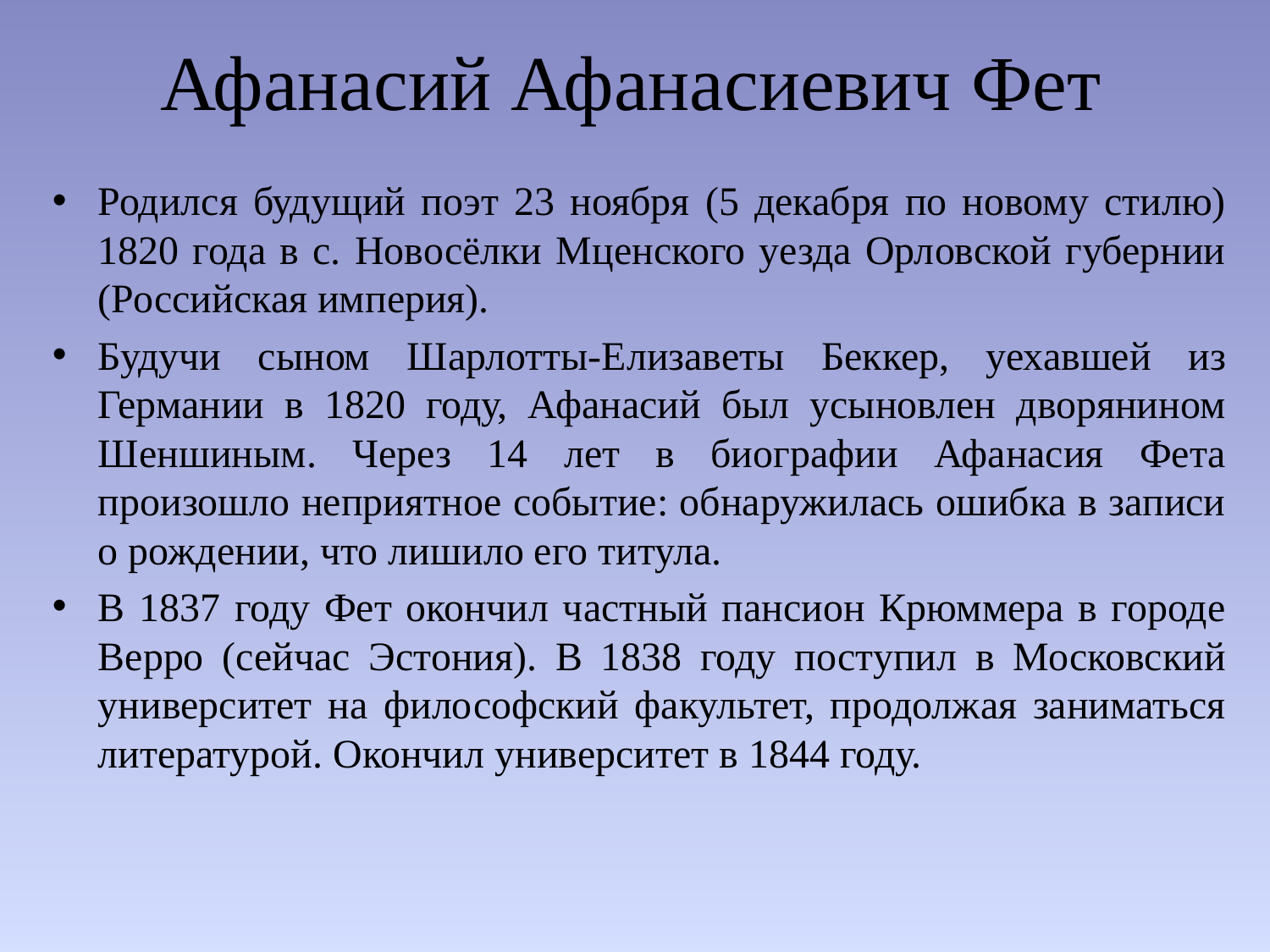

# Афанасий Афанасиевич Фет
Родился будущий поэт 23 ноября (5 декабря по новому стилю) 1820 года в с. Новосёлки Мценского уезда Орловской губернии (Российская империя).
Будучи сыном Шарлотты-Елизаветы Беккер, уехавшей из Германии в 1820 году, Афанасий был усыновлен дворянином Шеншиным. Через 14 лет в биографии Афанасия Фета произошло неприятное событие: обнаружилась ошибка в записи о рождении, что лишило его титула.
В 1837 году Фет окончил частный пансион Крюммера в городе Верро (сейчас Эстония). В 1838 году поступил в Московский университет на философский факультет, продолжая заниматься литературой. Окончил университет в 1844 году.